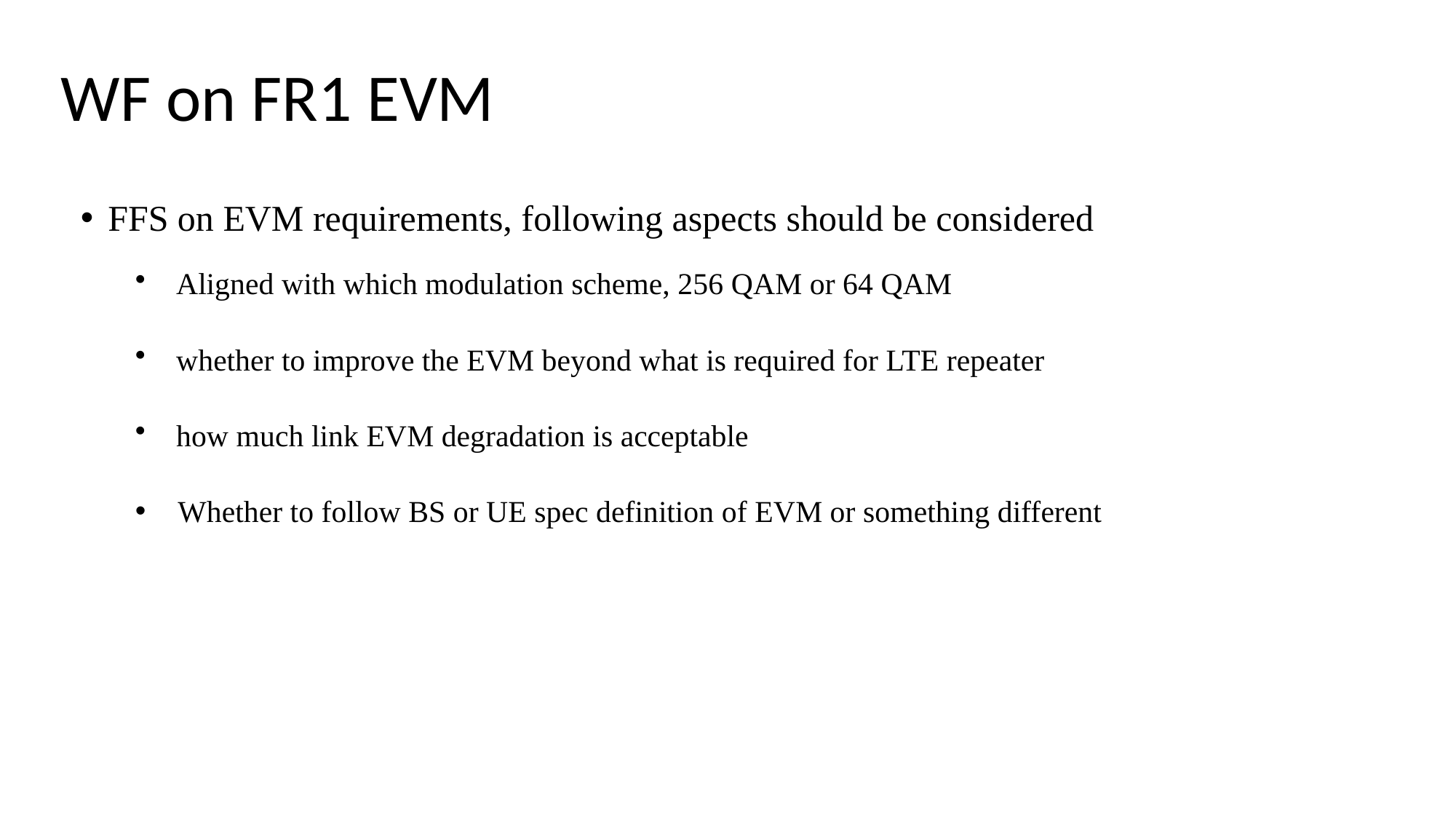

# WF on FR1 EVM
FFS on EVM requirements, following aspects should be considered
Aligned with which modulation scheme, 256 QAM or 64 QAM
whether to improve the EVM beyond what is required for LTE repeater
how much link EVM degradation is acceptable
  Whether to follow BS or UE spec definition of EVM or something different